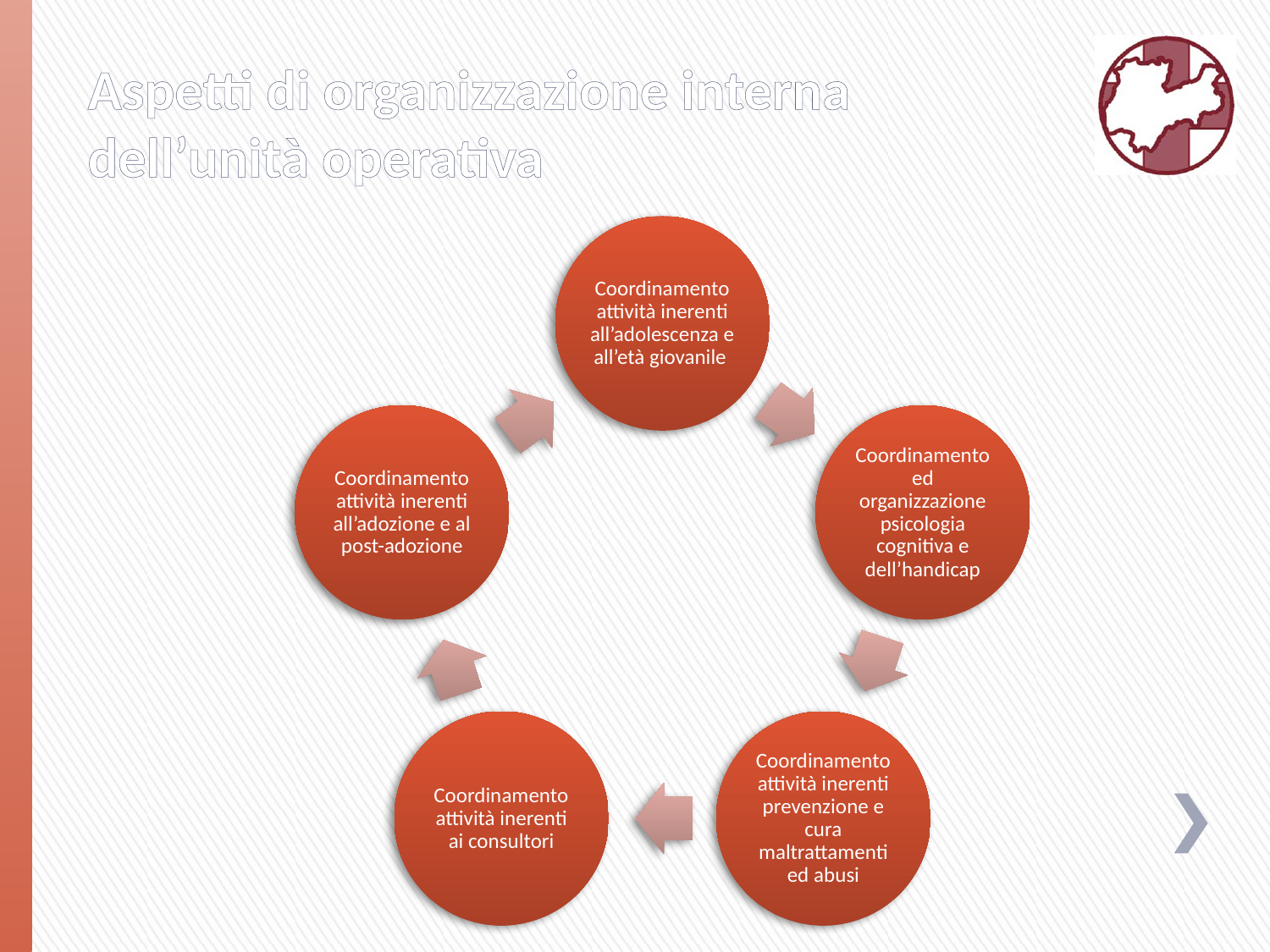

# Aspetti di organizzazione interna dell’unità operativa
Coordinamento attività inerenti all’adolescenza e all’età giovanile

Coordinamento ed organizzazione psicologia cognitiva e dell’handicap

Coordinamento attività inerenti prevenzione e cura maltrattamenti ed abusi

Coordinamento attività inerenti ai consultori

Coordinamento attività inerenti all’adozione e al post-adozione